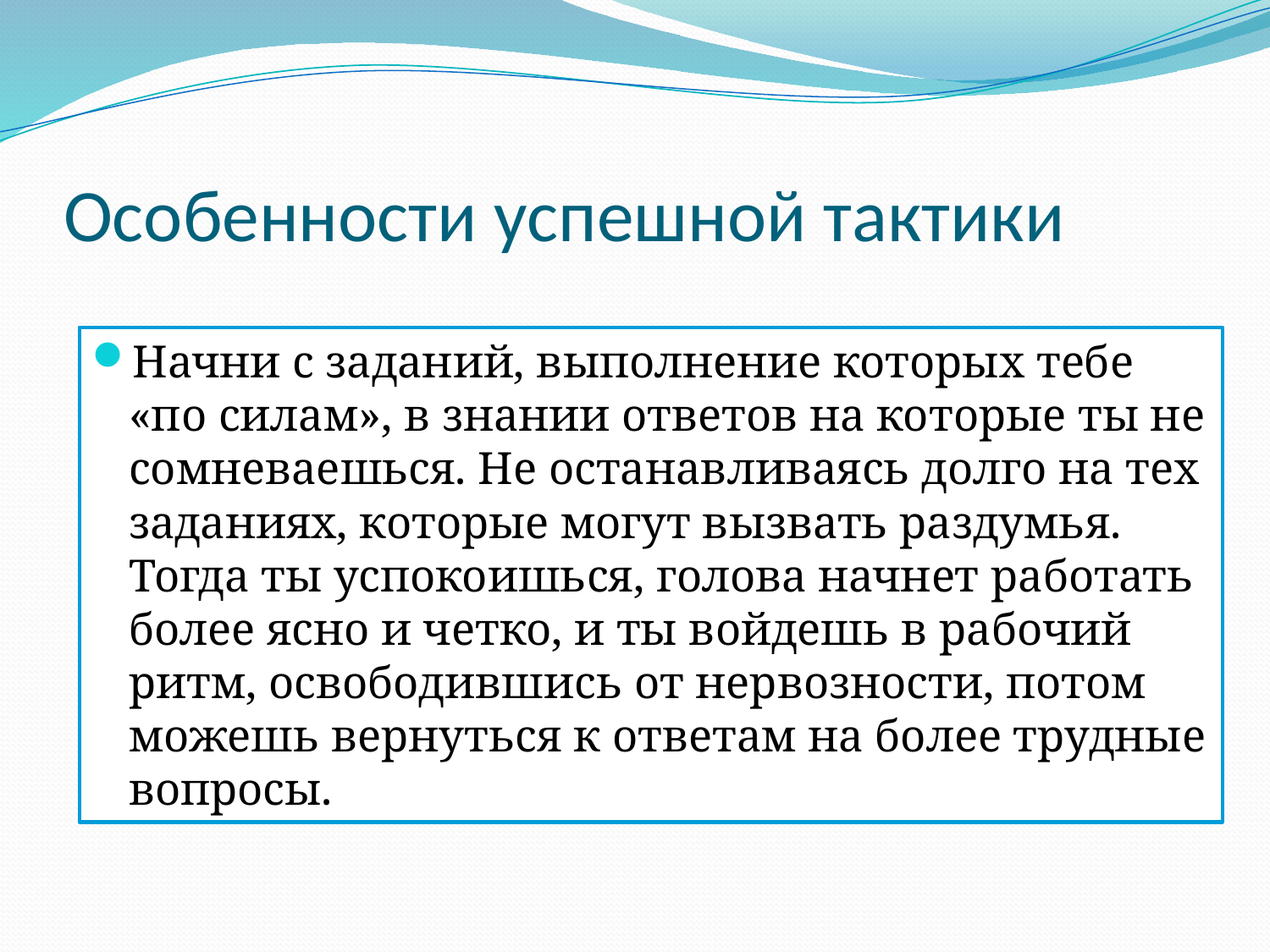

# Особенности успешной тактики
Начни с заданий, выполнение которых тебе «по силам», в знании ответов на которые ты не сомневаешься. Не останавливаясь долго на тех заданиях, которые могут вызвать раздумья. Тогда ты успокоишься, голова начнет работать более ясно и четко, и ты войдешь в рабочий ритм, освободившись от нервозности, потом можешь вернуться к ответам на более трудные вопросы.